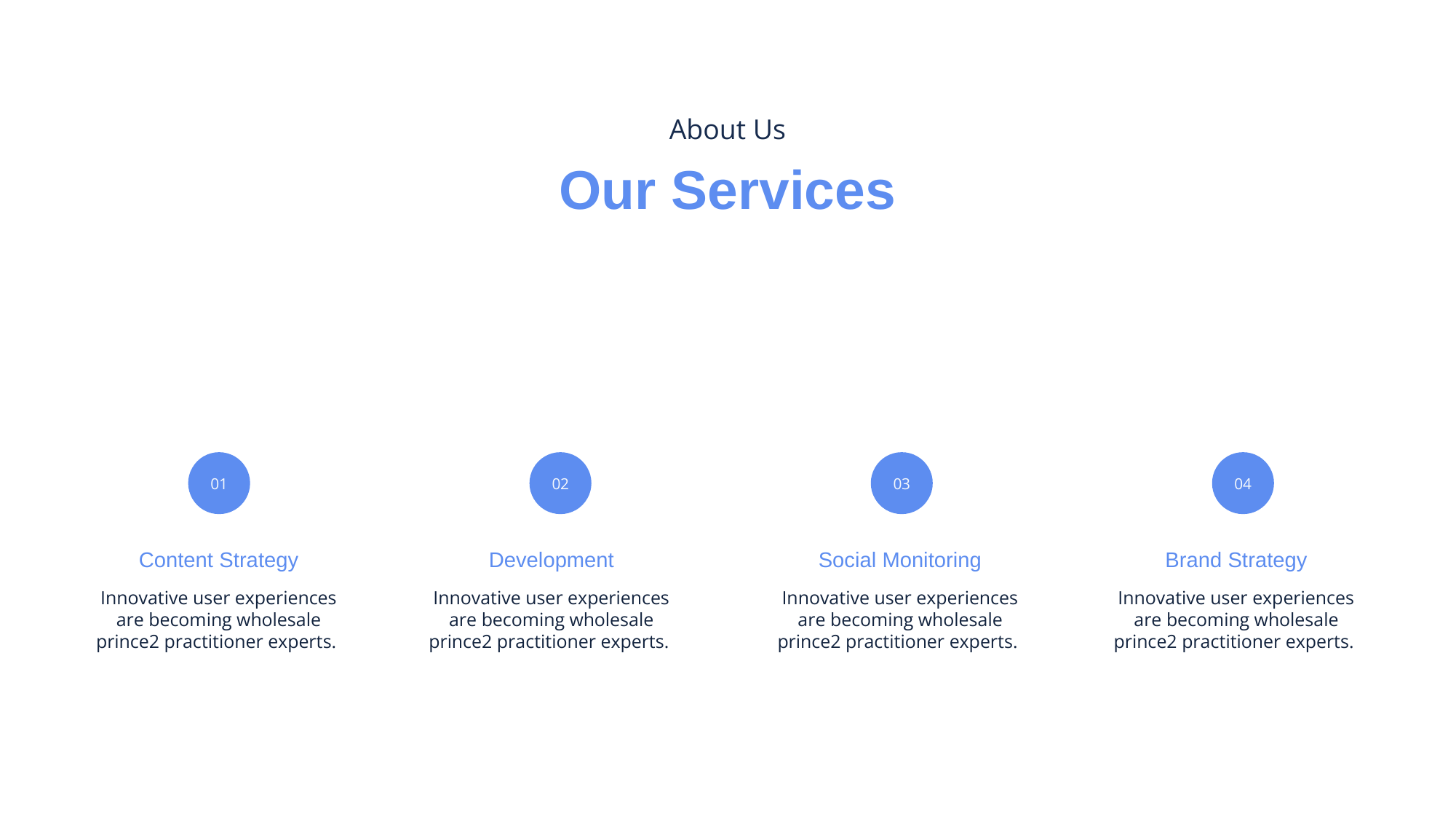

About Us
Our Services

01
02
03
04
Content Strategy
Development
Social Monitoring
Brand Strategy
Innovative user experiences are becoming wholesale prince2 practitioner experts.
Innovative user experiences are becoming wholesale prince2 practitioner experts.
Innovative user experiences are becoming wholesale prince2 practitioner experts.
Innovative user experiences are becoming wholesale prince2 practitioner experts.